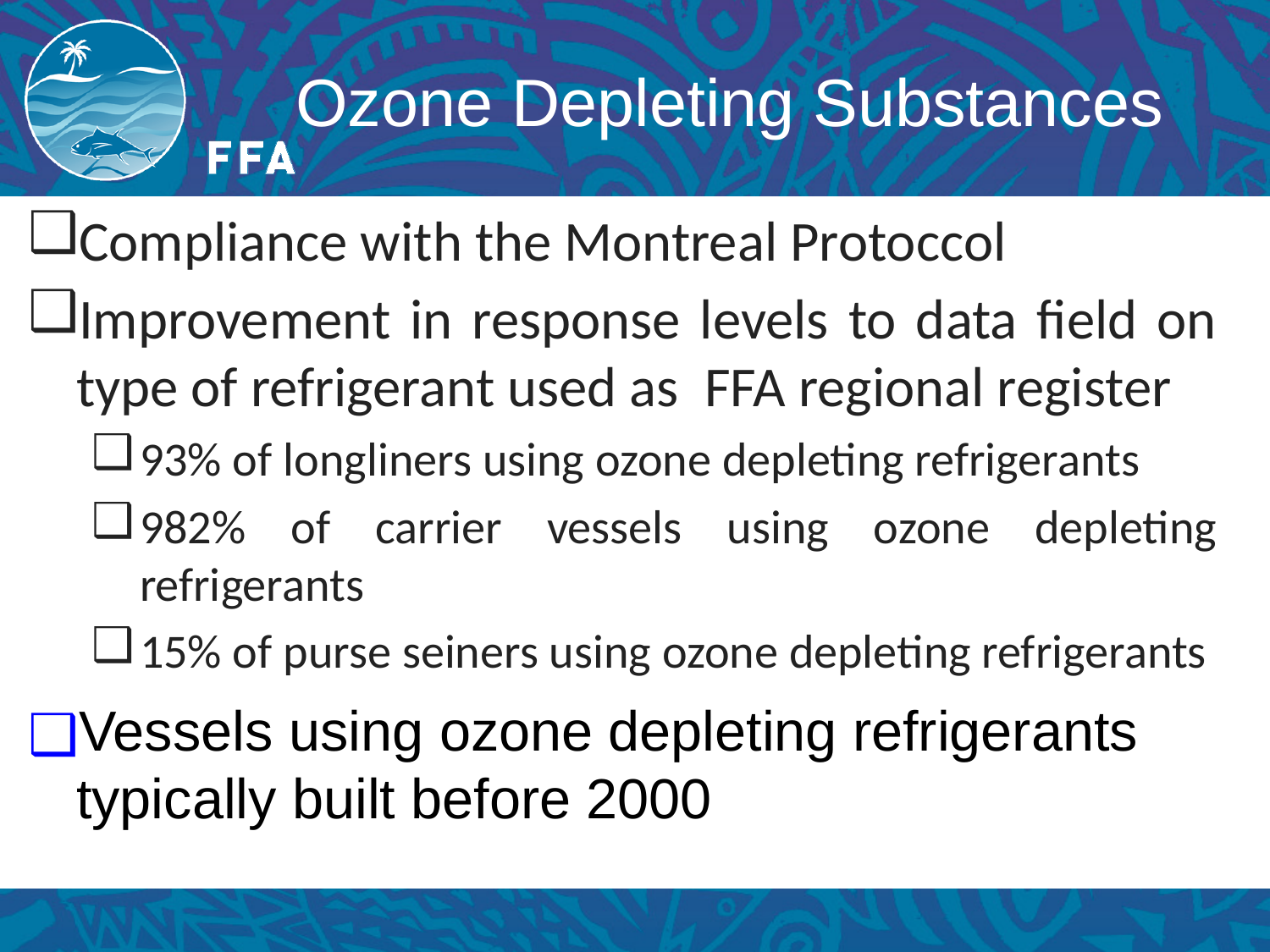

# Ozone Depleting Substances
Compliance with the Montreal Protoccol
Improvement in response levels to data field on type of refrigerant used as  FFA regional register
93% of longliners using ozone depleting refrigerants
982% of carrier vessels using ozone depleting refrigerants
15% of purse seiners using ozone depleting refrigerants
Vessels using ozone depleting refrigerants typically built before 2000